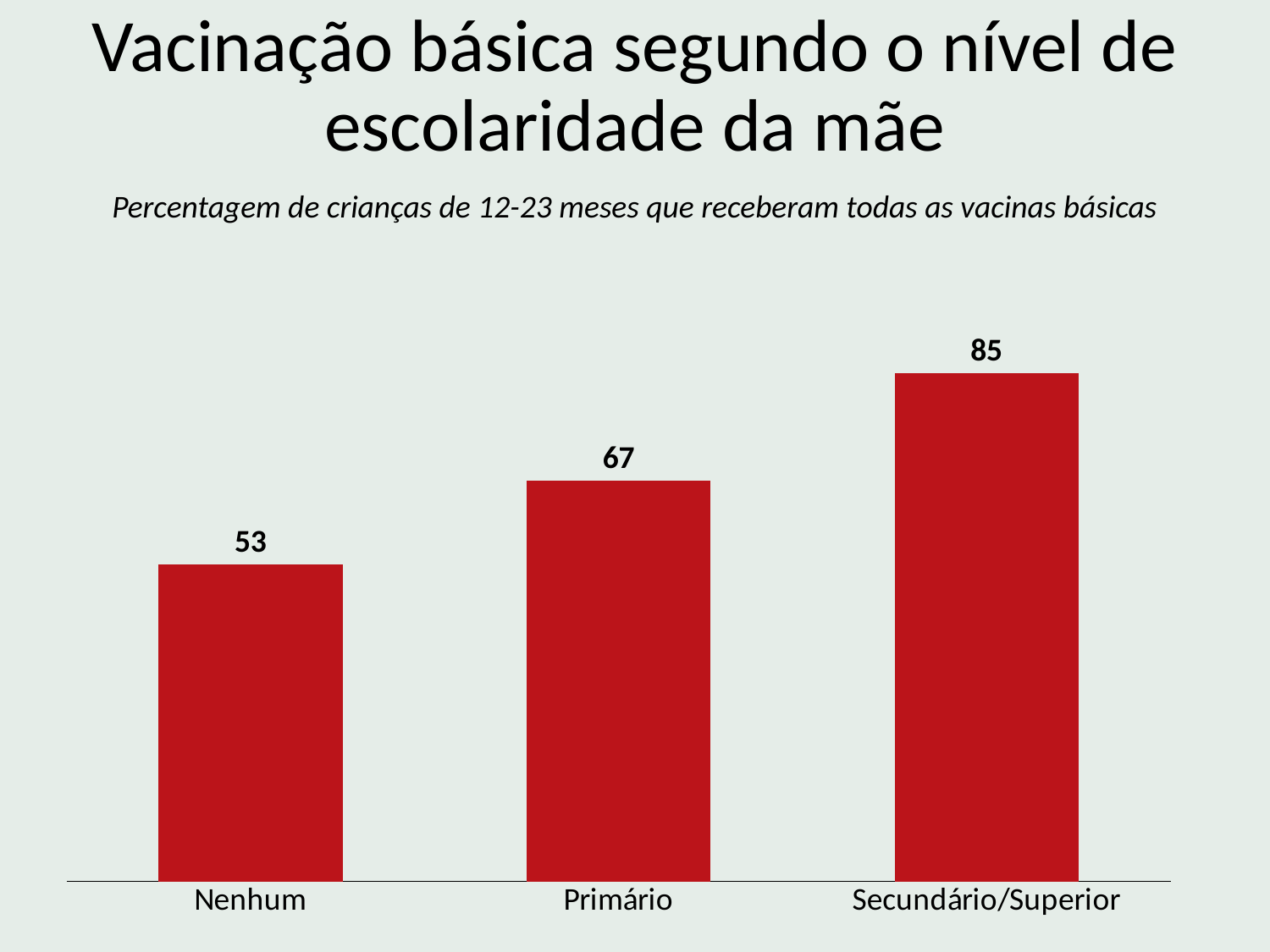

Vacinação básica segundo o nível de escolaridade da mãe
Percentagem de crianças de 12-23 meses que receberam todas as vacinas básicas

### Chart

| Category | Column1 |
|---|---|
| Nenhum | 53.0 |
| Primário | 67.0 |
| Secundário/Superior | 85.0 |